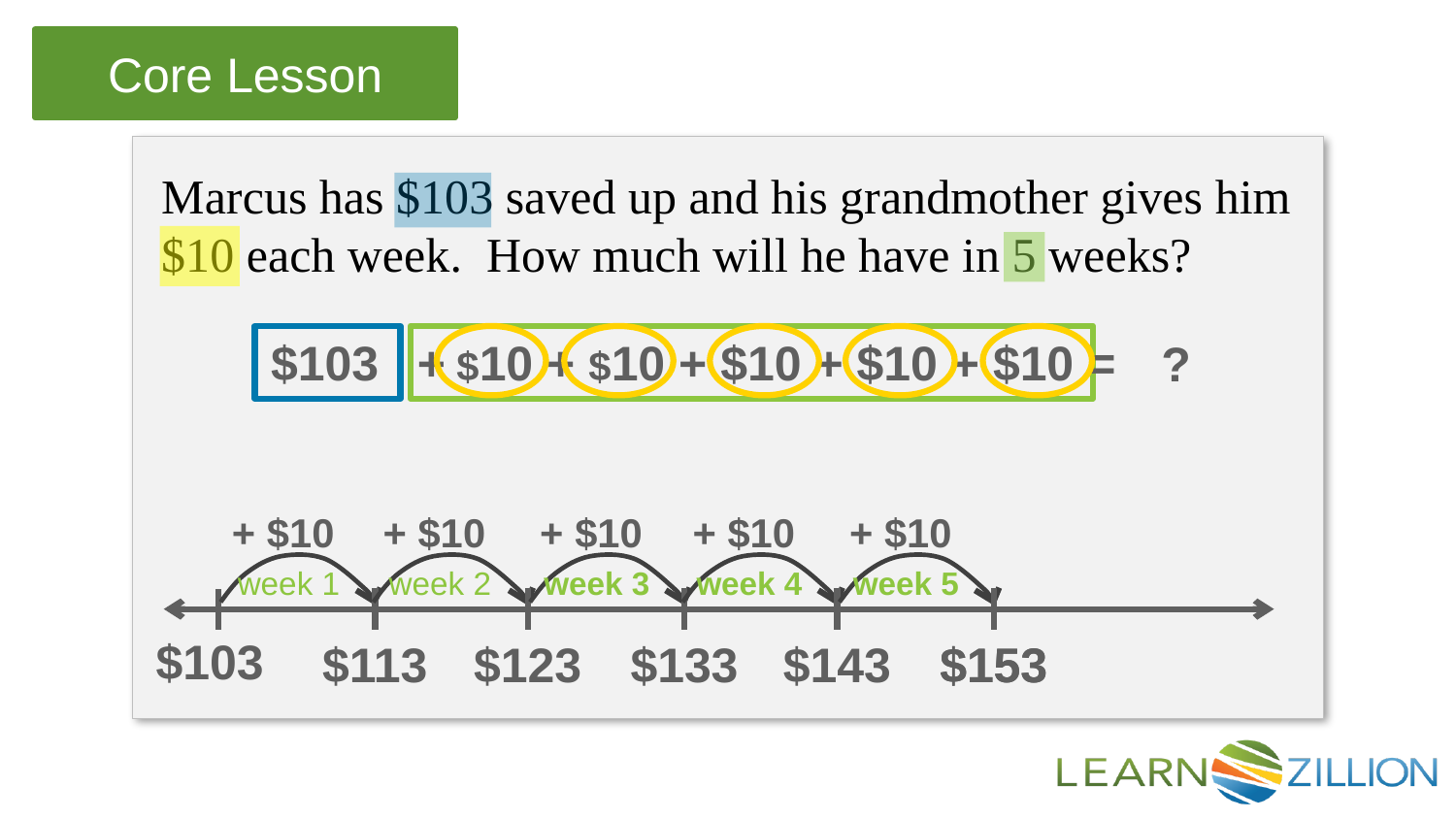

Marcus has $103 saved up and his grandmother gives him $10 each week.  How much will he have in 5 weeks?

$103
+ $10 + $10 + $10 + $10 + $10 =

?
+ $10
week 1
+ $10
week 2
+ $10
week 3
+ $10
week 4
+ $10
week 5

$103
$113
$123
$133
$143
$153
$153